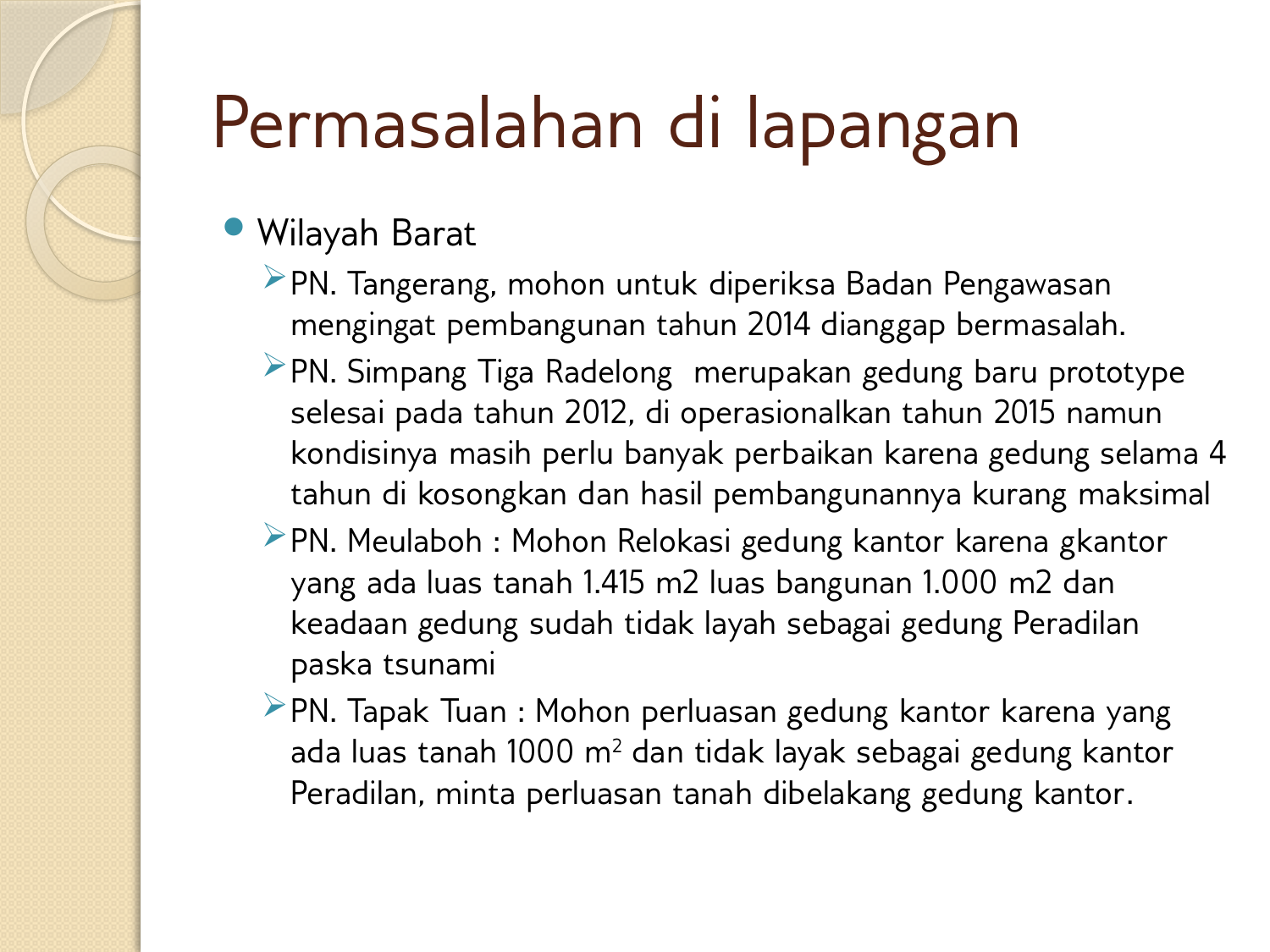

# Permasalahan di lapangan
Wilayah Barat
PN. Tangerang, mohon untuk diperiksa Badan Pengawasan mengingat pembangunan tahun 2014 dianggap bermasalah.
PN. Simpang Tiga Radelong  merupakan gedung baru prototype selesai pada tahun 2012, di operasionalkan tahun 2015 namun kondisinya masih perlu banyak perbaikan karena gedung selama 4 tahun di kosongkan dan hasil pembangunannya kurang maksimal
PN. Meulaboh : Mohon Relokasi gedung kantor karena gkantor yang ada luas tanah 1.415 m2 luas bangunan 1.000 m2 dan keadaan gedung sudah tidak layah sebagai gedung Peradilan paska tsunami
PN. Tapak Tuan : Mohon perluasan gedung kantor karena yang ada luas tanah 1000 m2 dan tidak layak sebagai gedung kantor Peradilan, minta perluasan tanah dibelakang gedung kantor.